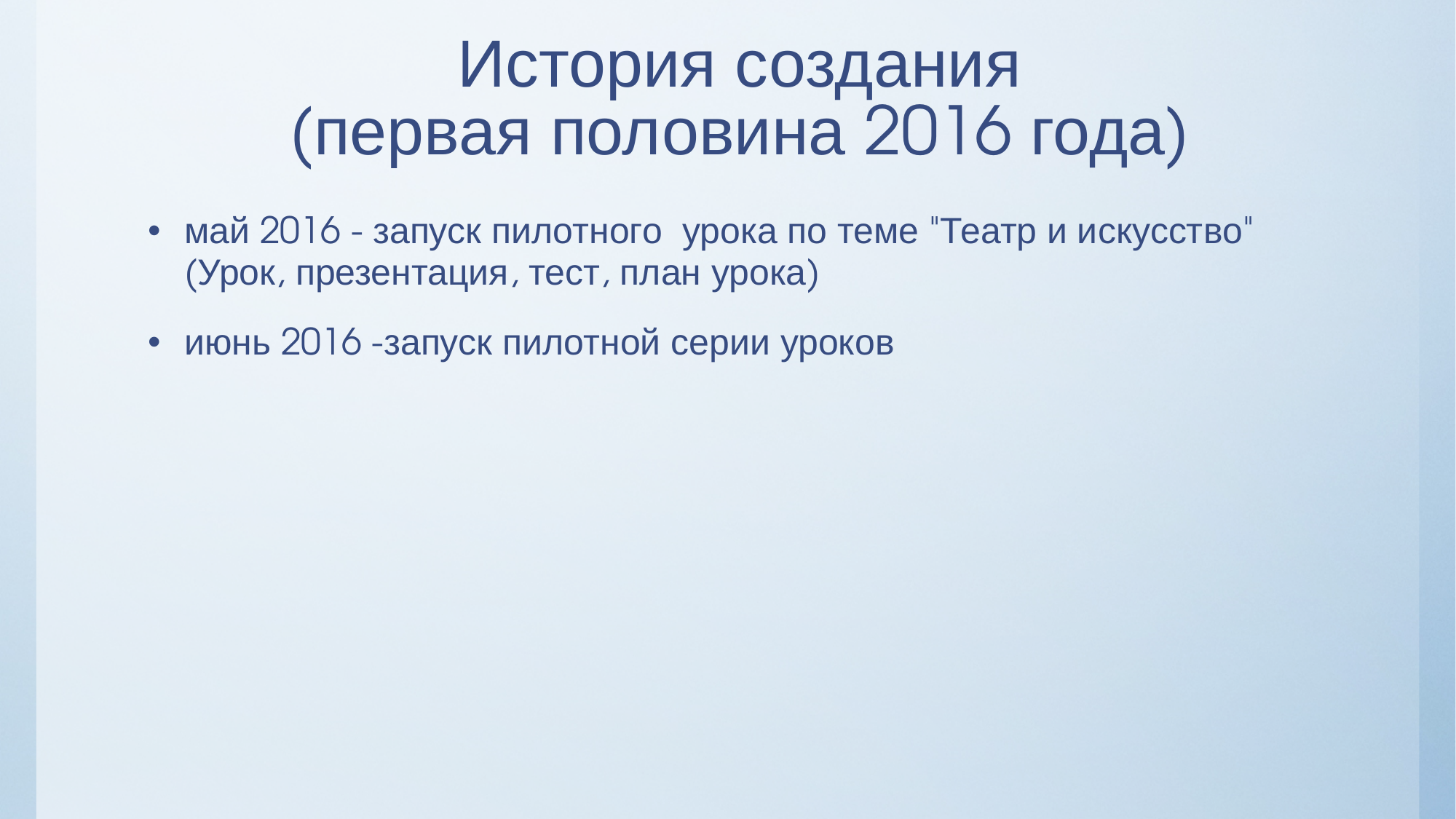

# История создания (первая половина 2016 года)
май 2016 - запуск пилотного  урока по теме "Театр и искусство" (Урок, презентация, тест, план урока)
июнь 2016 -запуск пилотной серии уроков